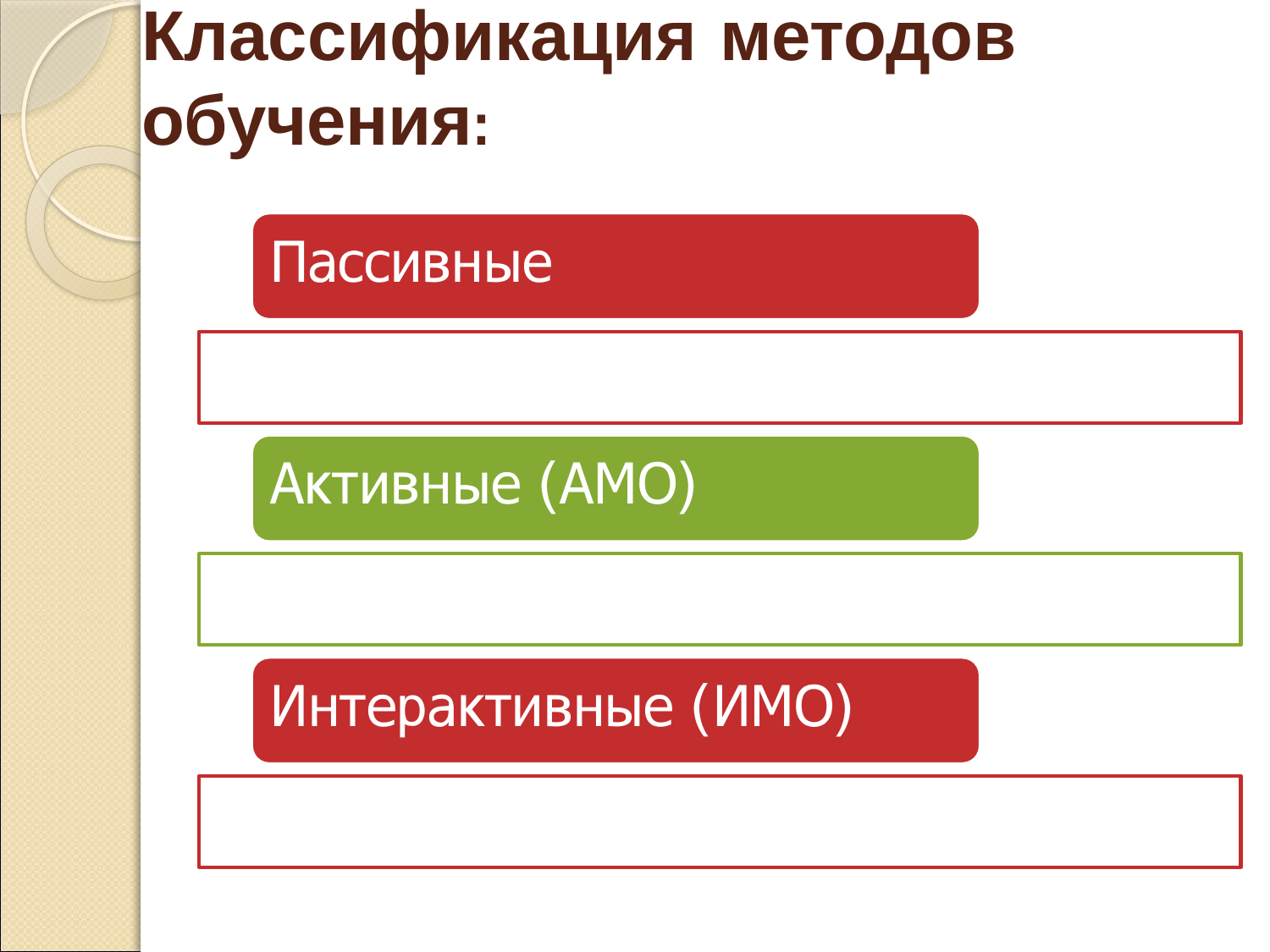

# Классификация методов обучения:
Пассивные
Активные (АМО)
Интерактивные (ИМО)